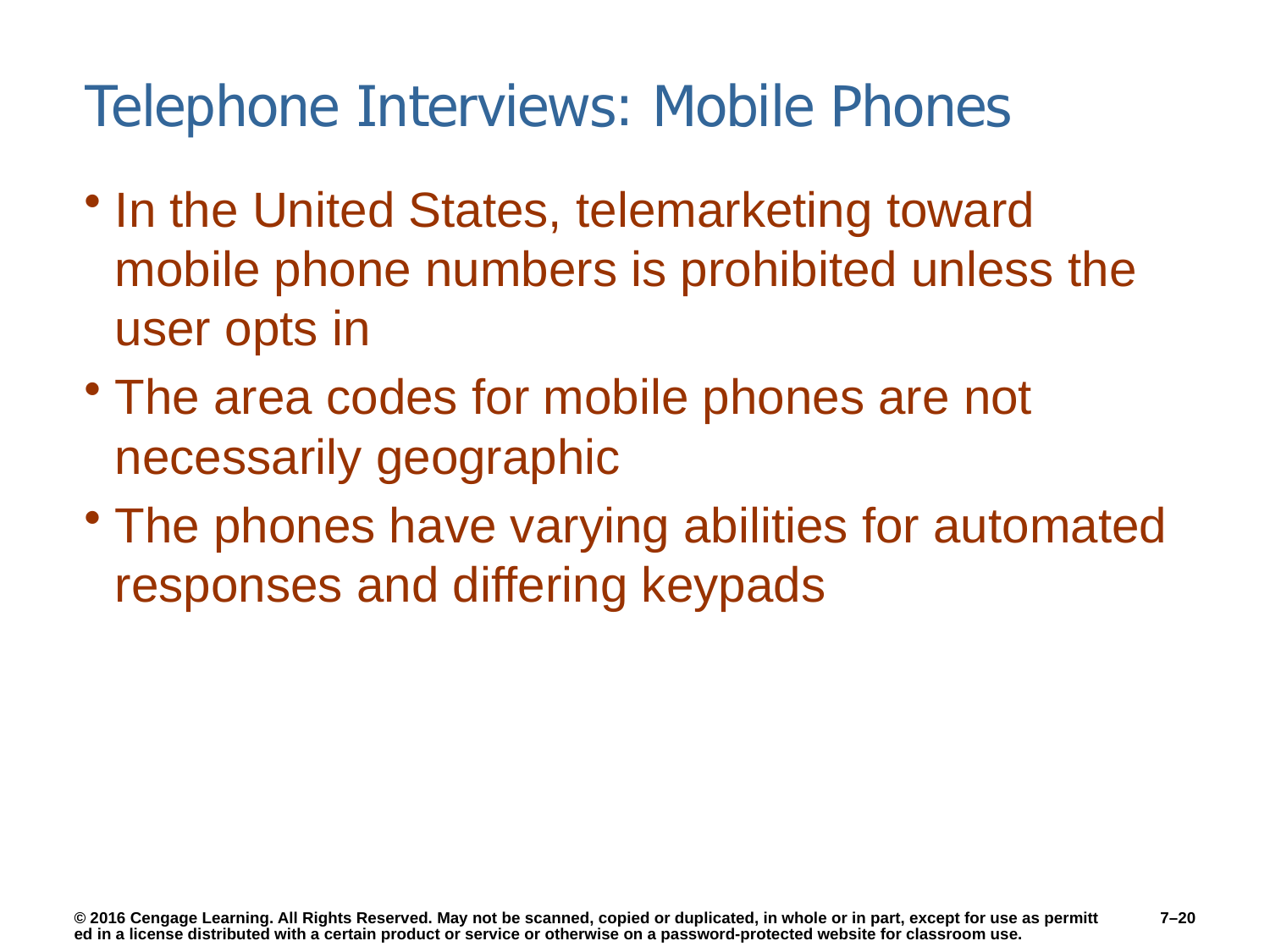

# Telephone Interviews: Mobile Phones
In the United States, telemarketing toward mobile phone numbers is prohibited unless the user opts in
The area codes for mobile phones are not necessarily geographic
The phones have varying abilities for automated responses and differing keypads
7–20
© 2016 Cengage Learning. All Rights Reserved. May not be scanned, copied or duplicated, in whole or in part, except for use as permitted in a license distributed with a certain product or service or otherwise on a password-protected website for classroom use.